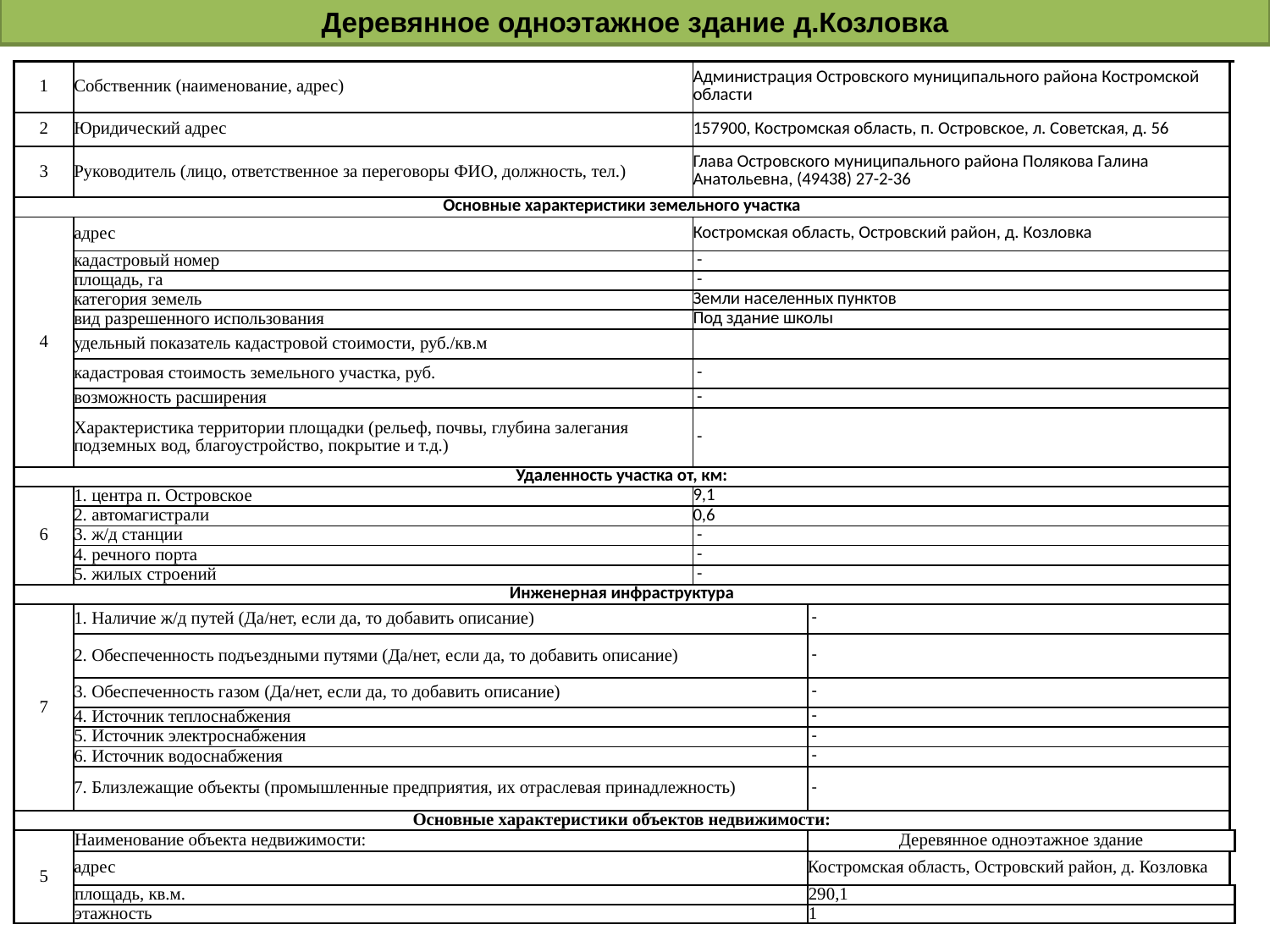

Деревянное одноэтажное здание д.Козловка
| 1 | Собственник (наименование, адрес) | Администрация Островского муниципального района Костромской области |  |  |
| --- | --- | --- | --- | --- |
| 2 | Юридический адрес | 157900, Костромская область, п. Островское, л. Советская, д. 56 |  |  |
| 3 | Руководитель (лицо, ответственное за переговоры ФИО, должность, тел.) | Глава Островского муниципального района Полякова Галина Анатольевна, (49438) 27-2-36 |  |  |
| Основные характеристики земельного участка |  |  |  |  |
| 4 | адрес | Костромская область, Островский район, д. Козловка |  |  |
|  | кадастровый номер | - |  |  |
|  | площадь, га | - |  |  |
|  | категория земель | Земли населенных пунктов |  |  |
|  | вид разрешенного использования | Под здание школы |  |  |
|  | удельный показатель кадастровой стоимости, руб./кв.м |  |  |  |
|  | кадастровая стоимость земельного участка, руб. | - |  |  |
|  | возможность расширения | - |  |  |
|  | Характеристика территории площадки (рельеф, почвы, глубина залегания подземных вод, благоустройство, покрытие и т.д.) | - |  |  |
| Удаленность участка от, км: |  |  |  |  |
| 6 | 1. центра п. Островское | 9,1 |  |  |
|  | 2. автомагистрали | 0,6 |  |  |
|  | 3. ж/д станции | - |  |  |
|  | 4. речного порта | - |  |  |
|  | 5. жилых строений | - |  |  |
| Инженерная инфраструктура |  |  |  |  |
| 7 | 1. Наличие ж/д путей (Да/нет, если да, то добавить описание) |  | - |  |
|  | 2. Обеспеченность подъездными путями (Да/нет, если да, то добавить описание) |  | - |  |
|  | 3. Обеспеченность газом (Да/нет, если да, то добавить описание) |  | - |  |
|  | 4. Источник теплоснабжения |  | - |  |
|  | 5. Источник электроснабжения |  | - |  |
|  | 6. Источник водоснабжения |  | - |  |
|  | 7. Близлежащие объекты (промышленные предприятия, их отраслевая принадлежность) |  | - |  |
| Основные характеристики объектов недвижимости: |  |  |  |  |
| 5 | Наименование объекта недвижимости: |  | Деревянное одноэтажное здание |  |
|  | адрес |  | Костромская область, Островский район, д. Козловка |  |
|  | площадь, кв.м. |  | 290,1 |  |
|  | этажность |  | 1 |  |